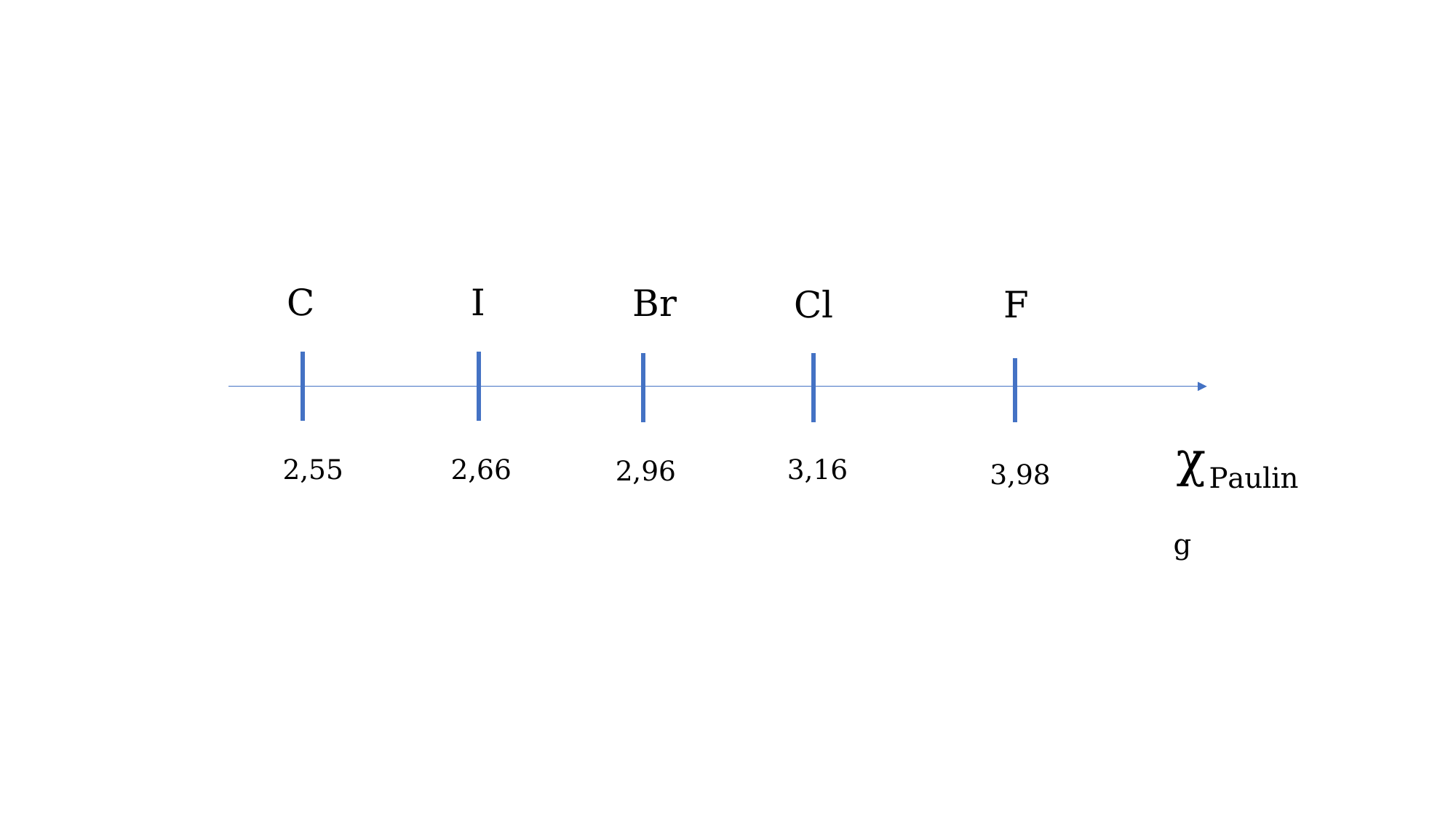

C
I
Br
Cl
F
χPauling
2,55
3,16
2,66
2,96
3,98